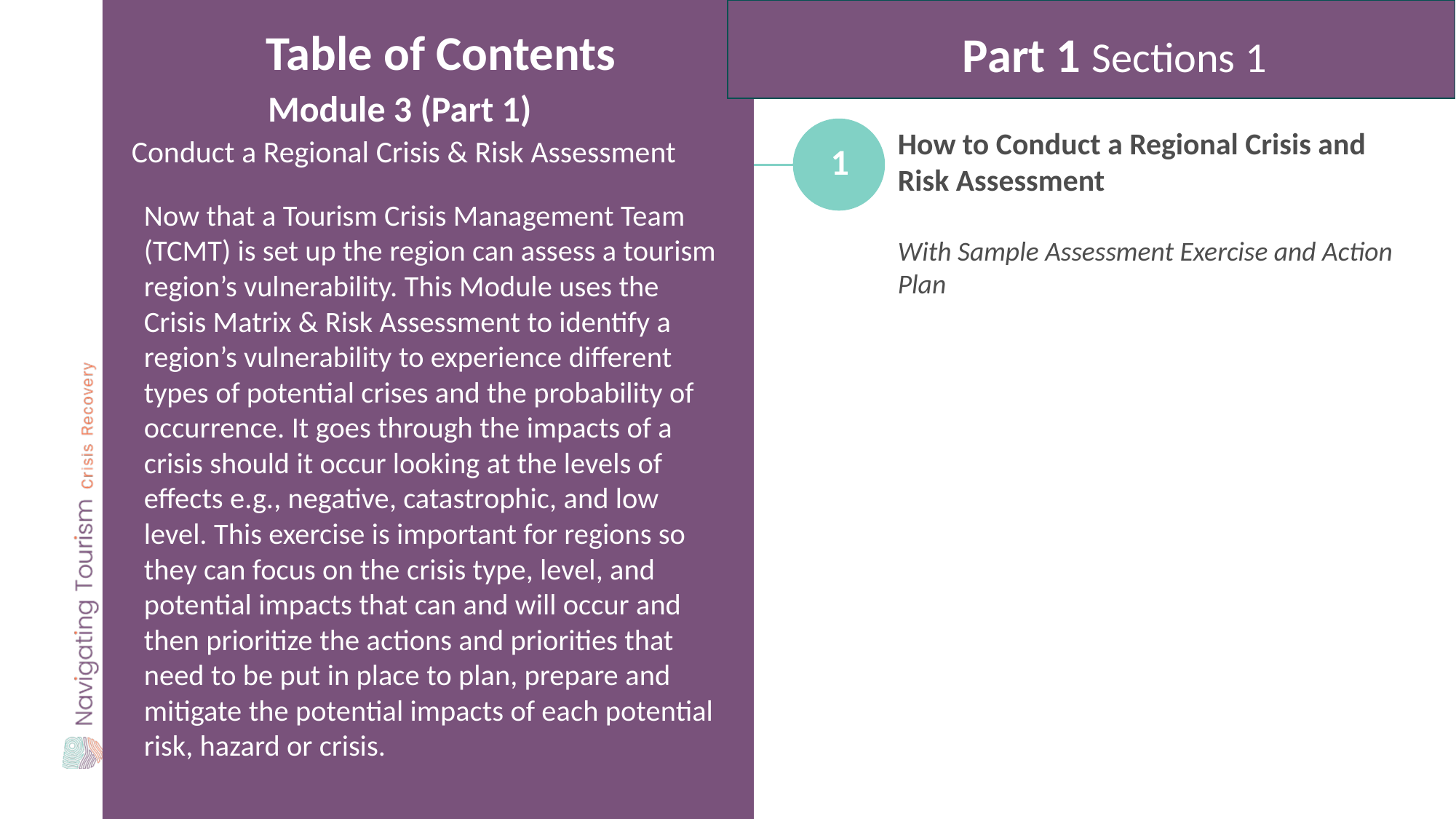

Part 1 Sections 1
Table of Contents
Module 3 (Part 1)
Conduct a Regional Crisis & Risk Assessment
How to Conduct a Regional Crisis and Risk Assessment

With Sample Assessment Exercise and Action Plan

1
Now that a Tourism Crisis Management Team (TCMT) is set up the region can assess a tourism region’s vulnerability. This Module uses the Crisis Matrix & Risk Assessment to identify a region’s vulnerability to experience different types of potential crises and the probability of occurrence. It goes through the impacts of a crisis should it occur looking at the levels of effects e.g., negative, catastrophic, and low level. This exercise is important for regions so they can focus on the crisis type, level, and potential impacts that can and will occur and then prioritize the actions and priorities that need to be put in place to plan, prepare and mitigate the potential impacts of each potential risk, hazard or crisis.

2